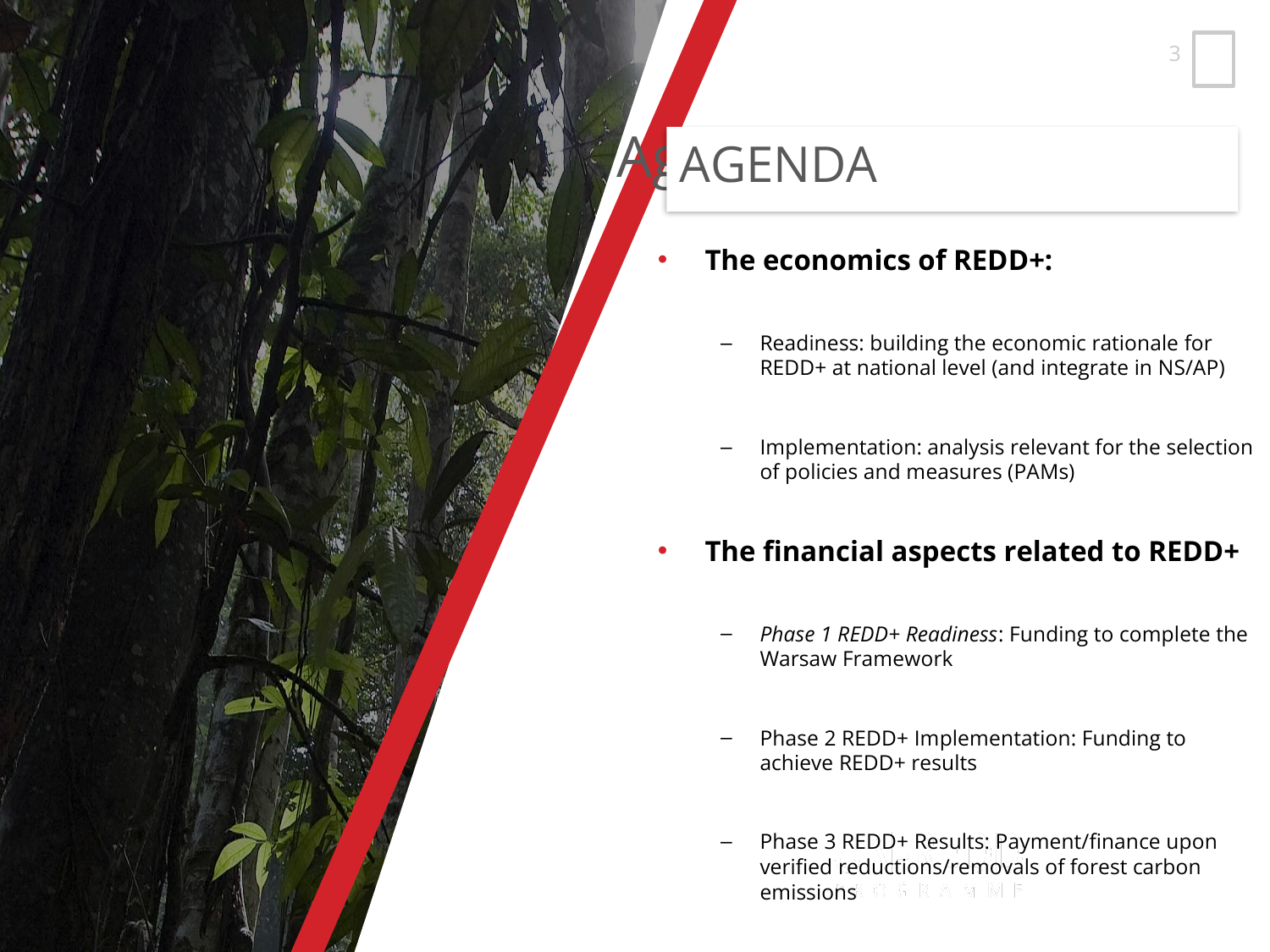

AGENDA
The economics of REDD+:

Readiness: building the economic rationale for REDD+ at national level (and integrate in NS/AP)

Implementation: analysis relevant for the selection of policies and measures (PAMs)

The financial aspects related to REDD+

Phase 1 REDD+ Readiness: Funding to complete the Warsaw Framework

Phase 2 REDD+ Implementation: Funding to achieve REDD+ results

Phase 3 REDD+ Results: Payment/finance upon verified reductions/removals of forest carbon emissions